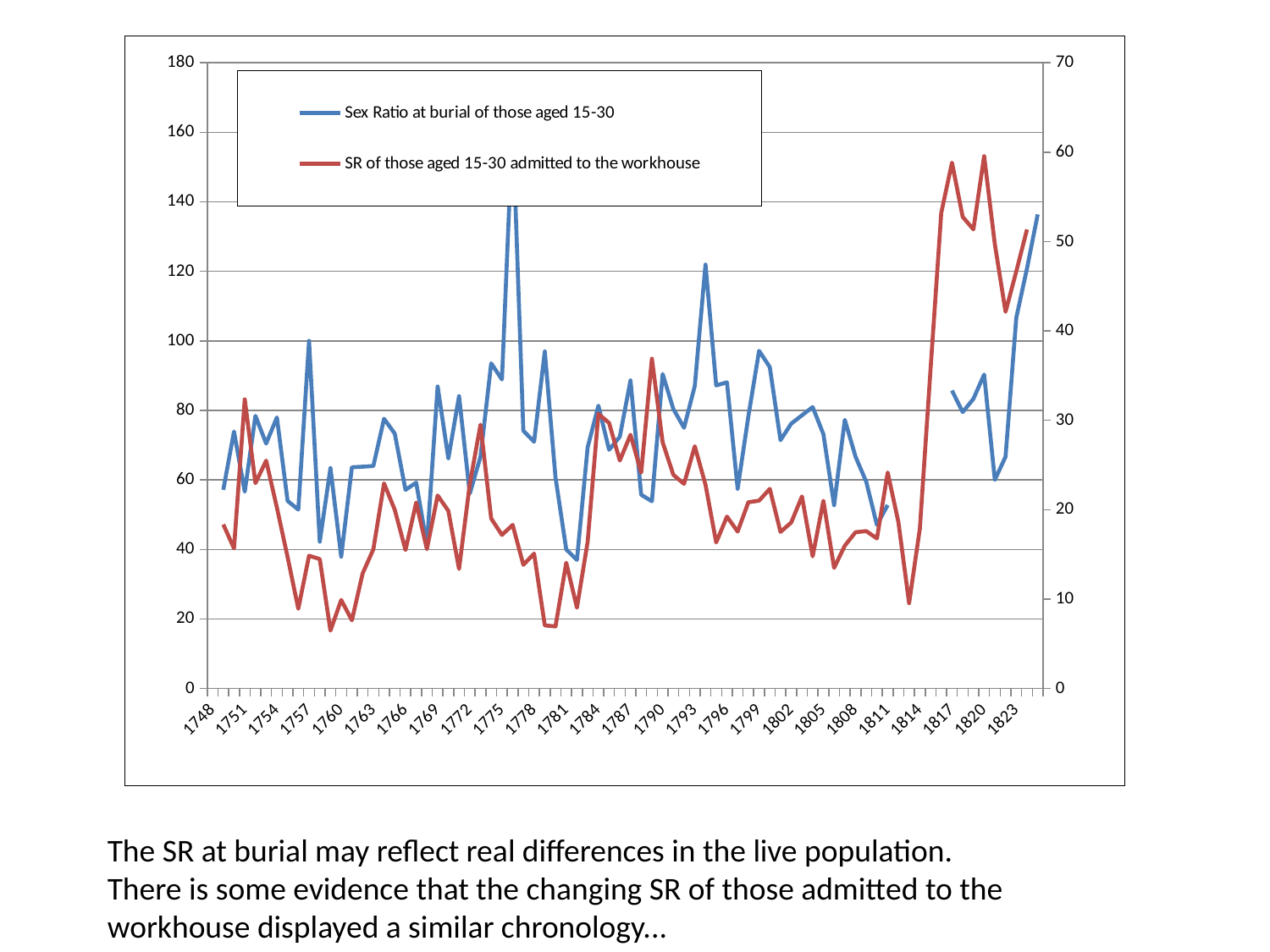

### Chart

| Category | Sex Ratio at burial of those aged 15-30 | SR of those aged 15-30 admitted to the workhouse |
|---|---|---|
| 1748 | None | None |
| 1749 | 57.14285714285715 | 18.348623853210913 |
| 1750 | 73.91304347826129 | 15.677966101694915 |
| 1751 | 56.60377358490566 | 32.352941176470544 |
| 1752 | 78.43137254901961 | 22.972972972972844 |
| 1753 | 70.45454545454547 | 25.490196078431218 |
| 1754 | 77.9661016949158 | 20.238095238095227 |
| 1755 | 53.96825396825397 | 14.705882352941176 |
| 1756 | 51.470588235294095 | 8.917197452229303 |
| 1757 | 100.0 | 14.85714285714293 |
| 1758 | 42.222222222222385 | 14.482758620689674 |
| 1759 | 63.41463414634128 | 6.474820143884903 |
| 1760 | 37.93103448275843 | 9.909909909909974 |
| 1761 | 63.636363636363626 | 7.627118644067757 |
| 1762 | 63.7931034482761 | 12.85714285714293 |
| 1763 | 64.0 | 15.568862275449106 |
| 1764 | 77.58620689655115 | 22.94117647058819 |
| 1765 | 73.33333333333326 | 20.0 |
| 1766 | 57.14285714285715 | 15.483870967741936 |
| 1767 | 59.21052631578947 | 20.79646017699113 |
| 1768 | 41.333333333333336 | 15.584415584415583 |
| 1769 | 86.88524590163935 | 21.590909090909086 |
| 1770 | 66.15384615384558 | 19.871794871794872 |
| 1771 | 84.0909090909091 | 13.372093023255816 |
| 1772 | 56.060606060606 | 22.86821705426349 |
| 1773 | 66.66666666666667 | 29.508196721311474 |
| 1774 | 93.54838709677362 | 19.011406844106464 |
| 1775 | 88.88888888888829 | 17.1806167400881 |
| 1776 | 162.5 | 18.297872340425528 |
| 1777 | 74.13793103448218 | 13.833992094861674 |
| 1778 | 70.96774193548386 | 15.087719298245672 |
| 1779 | 96.969696969697 | 7.058823529411765 |
| 1780 | 60.714285714285715 | 6.944444444444446 |
| 1781 | 40.0 | 14.068441064638783 |
| 1782 | 36.98630136986285 | 9.036144578313275 |
| 1783 | 69.35483870967741 | 16.41337386018237 |
| 1784 | 81.35593220338916 | 30.726256983240223 |
| 1785 | 68.65671641791039 | 29.70027247956389 |
| 1786 | 72.41379310344827 | 25.49800796812749 |
| 1787 | 88.63636363636364 | 28.384279475982527 |
| 1788 | 55.73770491803281 | 24.13793103448286 |
| 1789 | 53.846153846154074 | 36.89320388349515 |
| 1790 | 90.47619047619048 | 27.542372881355764 |
| 1791 | 80.39215686274508 | 23.902439024390123 |
| 1792 | 75.0 | 22.885572139303385 |
| 1793 | 87.03703703703704 | 27.09359605911321 |
| 1794 | 121.95121951219512 | 22.797927461139896 |
| 1795 | 87.17948717948626 | 16.33663366336629 |
| 1796 | 88.0952380952381 | 19.23076923076904 |
| 1797 | 57.44680851063812 | 17.55725190839703 |
| 1798 | 78.26086956521816 | 20.833333333333183 |
| 1799 | 97.14285714285647 | 21.014492753623188 |
| 1800 | 92.45283018867916 | 22.33502538071066 |
| 1801 | 71.42857142857139 | 17.514124293785287 |
| 1802 | 76.19047619047561 | 18.571428571428573 |
| 1803 | 78.57142857142821 | 21.48148148148148 |
| 1804 | 80.9523809523804 | 14.782608695652169 |
| 1805 | 73.17073170731658 | 21.0 |
| 1806 | 52.72727272727276 | 13.492063492063492 |
| 1807 | 77.27272727272658 | 15.972222222222271 |
| 1808 | 66.66666666666667 | 17.482517482517366 |
| 1809 | 59.4594594594592 | 17.60563380281689 |
| 1810 | 47.058823529411754 | 16.783216783216783 |
| 1811 | 52.77777777777778 | 24.161073825503326 |
| 1812 | None | 18.617021276595743 |
| 1813 | None | 9.550561797752808 |
| 1814 | None | 17.880794701986726 |
| 1815 | None | 35.714285714285715 |
| 1816 | None | 53.20512820512846 |
| 1817 | 85.71428571428572 | 58.823529411764454 |
| 1818 | 79.48717948717989 | 52.7607361963192 |
| 1819 | 83.33333333333326 | 51.3636363636361 |
| 1820 | 90.32258064516128 | 59.55056179775258 |
| 1821 | 60.0 | 49.70059880239521 |
| 1822 | 66.66666666666667 | 42.14285714285715 |
| 1823 | 106.66666666666667 | 46.66666666666636 |
| 1824 | 120.833333333333 | 51.35135135135115 |
| 1825 | 136.36363636363708 | None |
The SR at burial may reflect real differences in the live population.
There is some evidence that the changing SR of those admitted to the workhouse displayed a similar chronology...